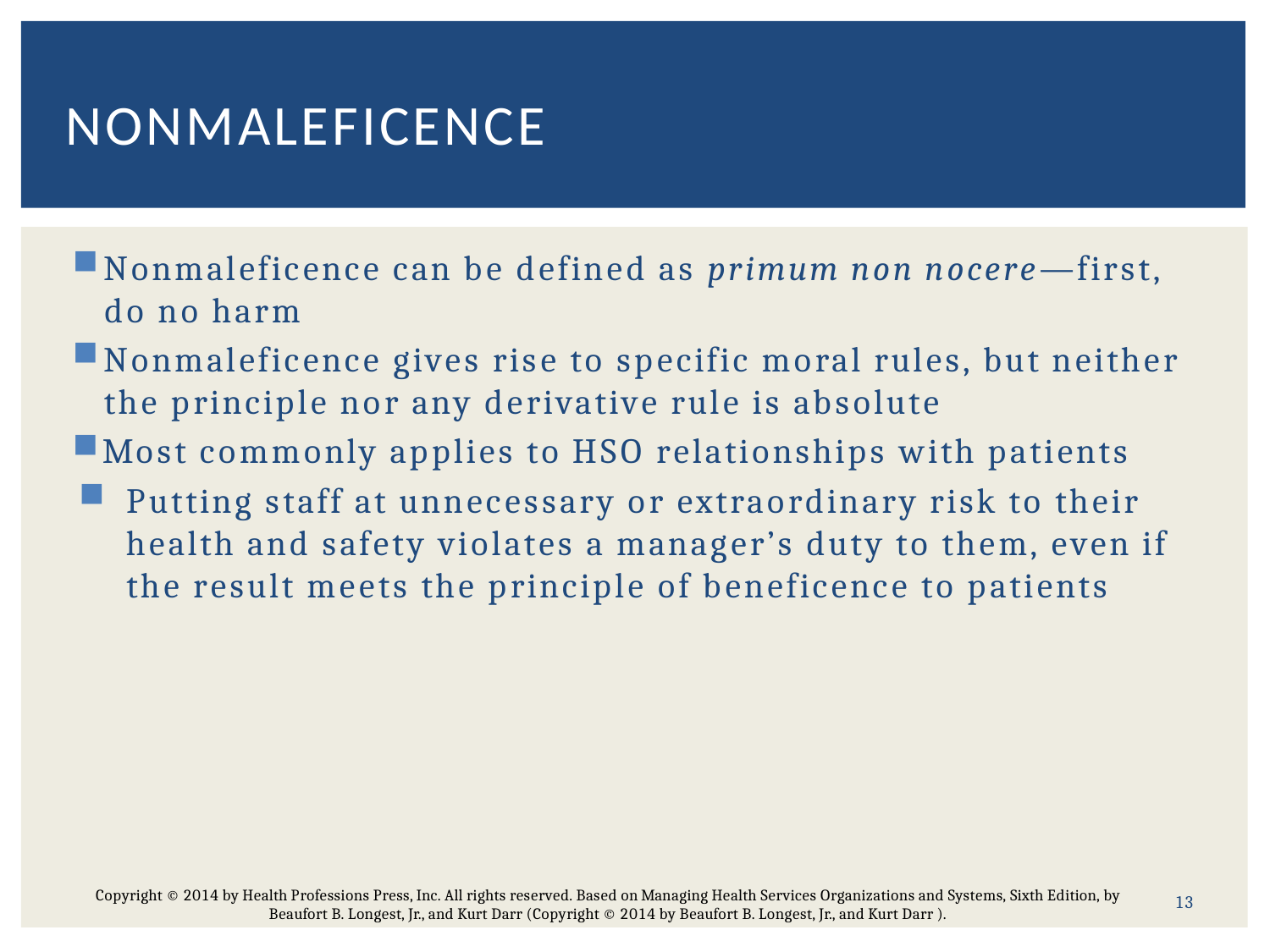

# Nonmaleficence
Nonmaleficence can be defined as primum non nocere—first, do no harm
Nonmaleficence gives rise to specific moral rules, but neither the principle nor any derivative rule is absolute
Most commonly applies to HSO relationships with patients
Putting staff at unnecessary or extraordinary risk to their health and safety violates a manager’s duty to them, even if the result meets the principle of beneficence to patients
13